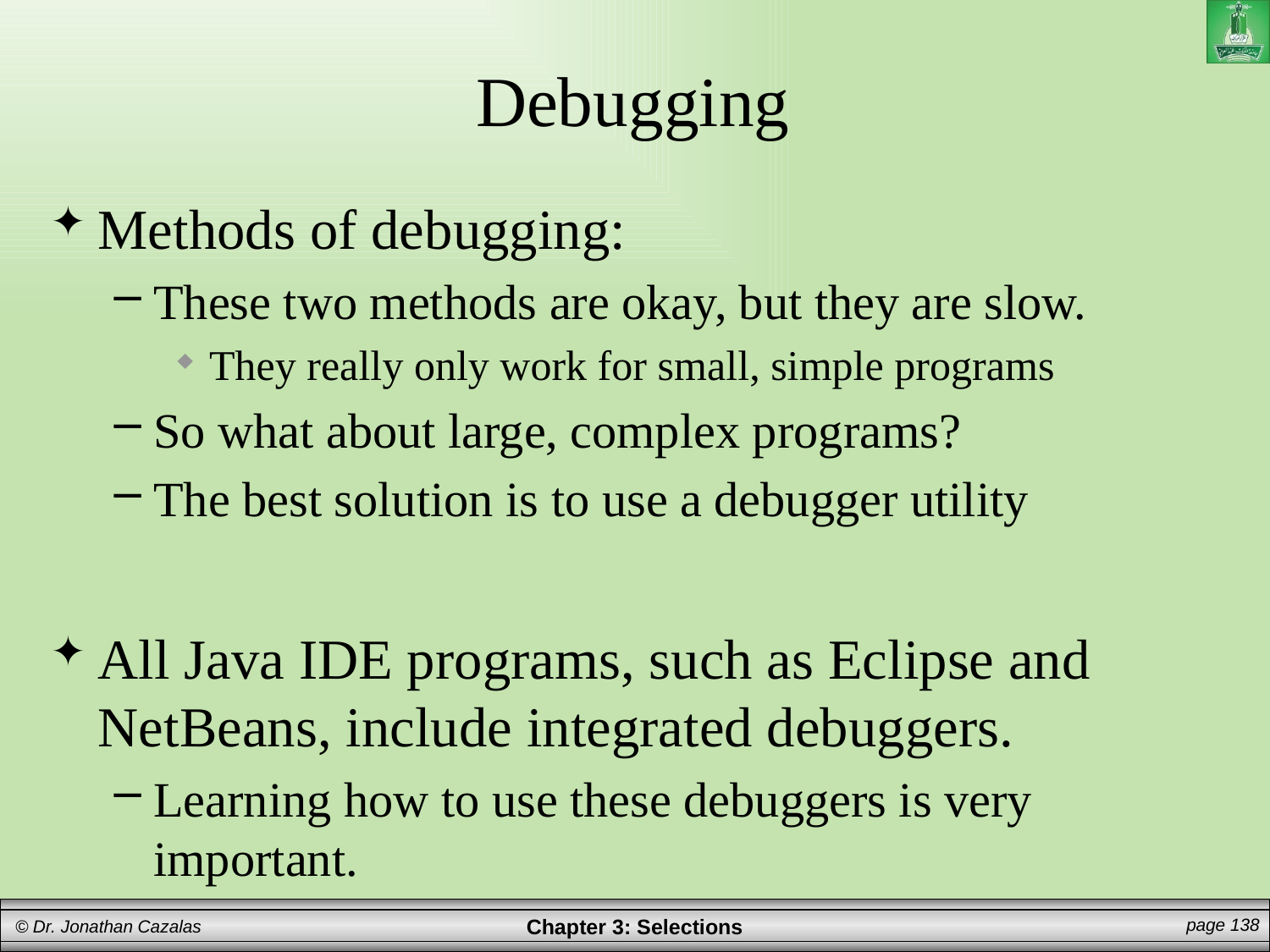

# Debugging
Methods of debugging:
These two methods are okay, but they are slow.
They really only work for small, simple programs
So what about large, complex programs?
The best solution is to use a debugger utility

All Java IDE programs, such as Eclipse and NetBeans, include integrated debuggers.
Learning how to use these debuggers is very important.